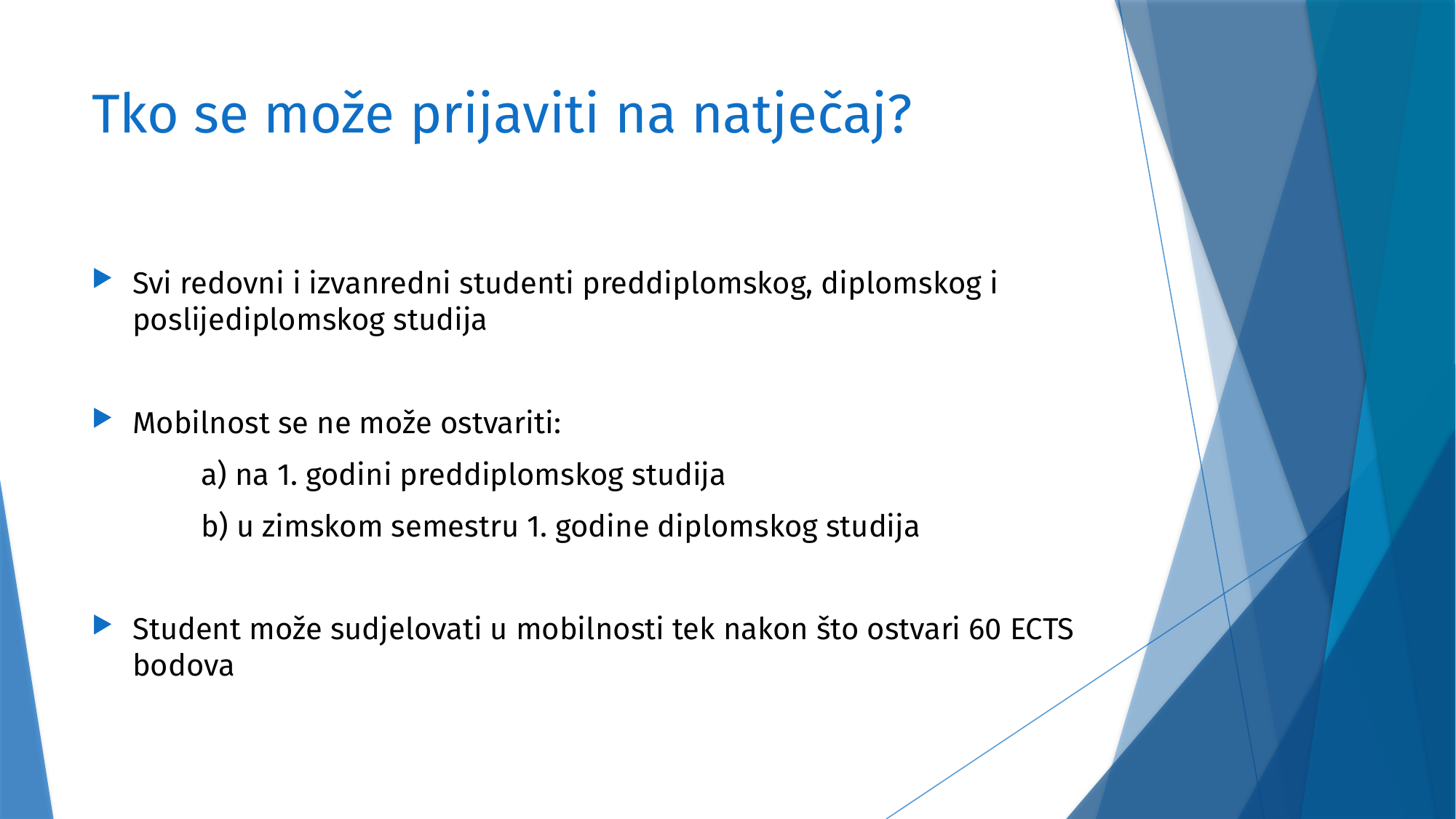

# Tko se može prijaviti na natječaj?
Svi redovni i izvanredni studenti preddiplomskog, diplomskog i poslijediplomskog studija

Mobilnost se ne može ostvariti:
	a) na 1. godini preddiplomskog studija
	b) u zimskom semestru 1. godine diplomskog studija

Student može sudjelovati u mobilnosti tek nakon što ostvari 60 ECTS bodova